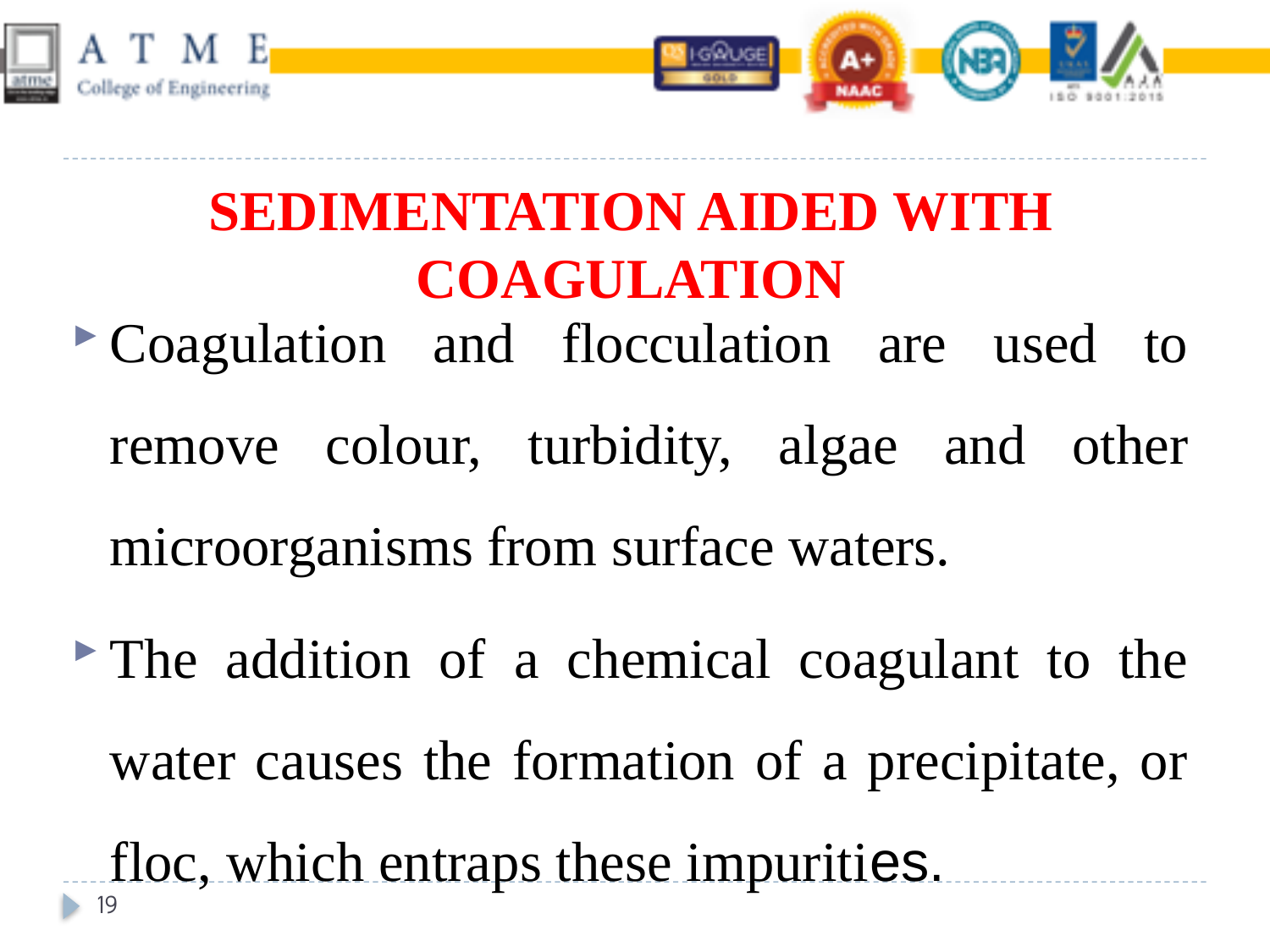

# SEDIMENTATION AIDED WITH COAGULATION
Coagulation and flocculation are used to remove colour, turbidity, algae and other microorganisms from surface waters.
The addition of a chemical coagulant to the water causes the formation of a precipitate, or floc, which entraps these impurities.

19